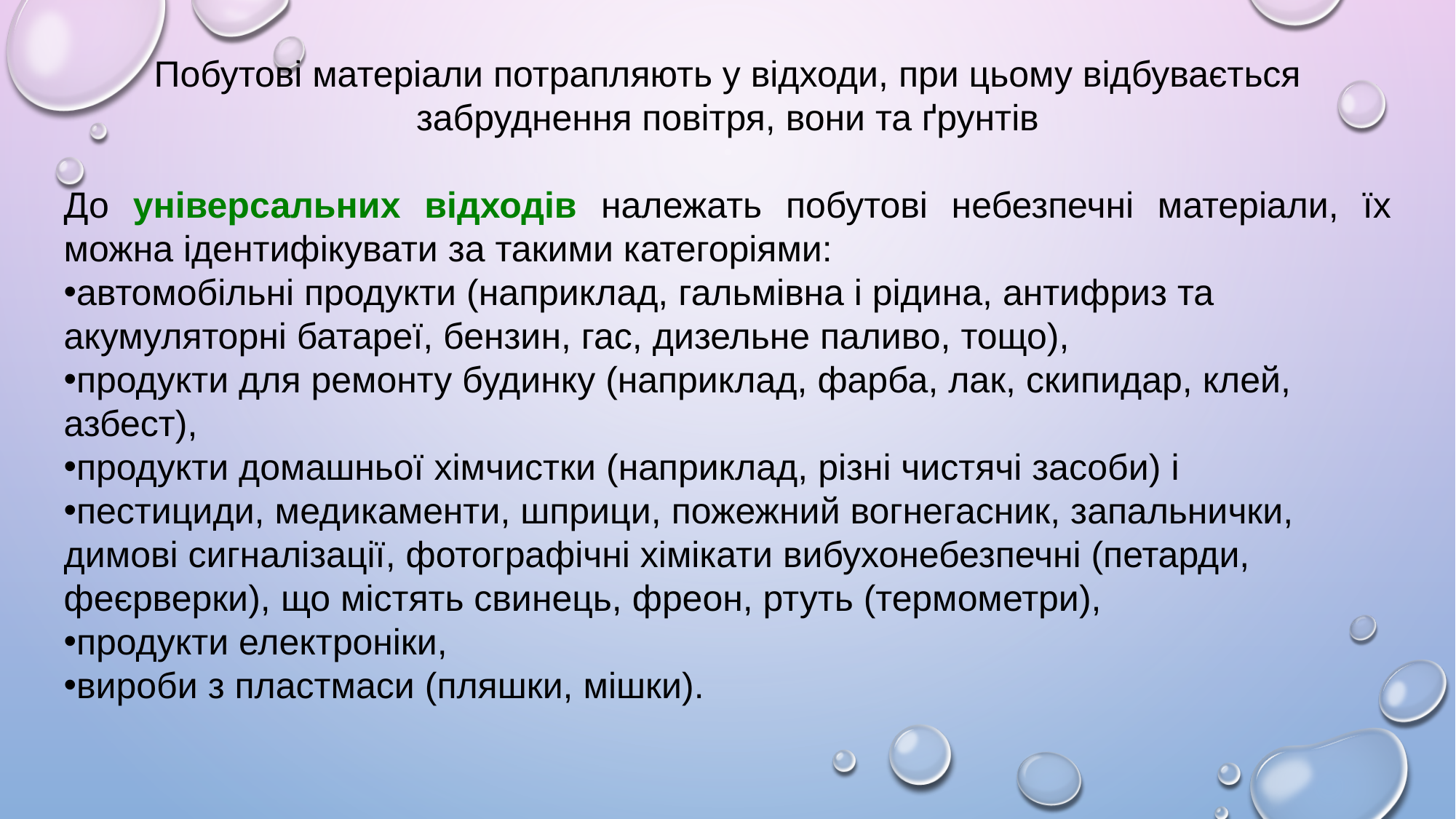

Побутові матеріали потрапляють у відходи, при цьому відбувається забруднення повітря, вони та ґрунтів

До універсальних відходів належать побутові небезпечні матеріали, їх можна ідентифікувати за такими категоріями:
автомобільні продукти (наприклад, гальмівна і рідина, антифриз та акумуляторні батареї, бензин, гас, дизельне паливо, тощо),
продукти для ремонту будинку (наприклад, фарба, лак, скипидар, клей, азбест),
продукти домашньої хімчистки (наприклад, різні чистячі засоби) і
пестициди, медикаменти, шприци, пожежний вогнегасник, запальнички, димові сигналізації, фотографічні хімікати вибухонебезпечні (петарди, феєрверки), що містять свинець, фреон, ртуть (термометри),
продукти електроніки,
вироби з пластмаси (пляшки, мішки).